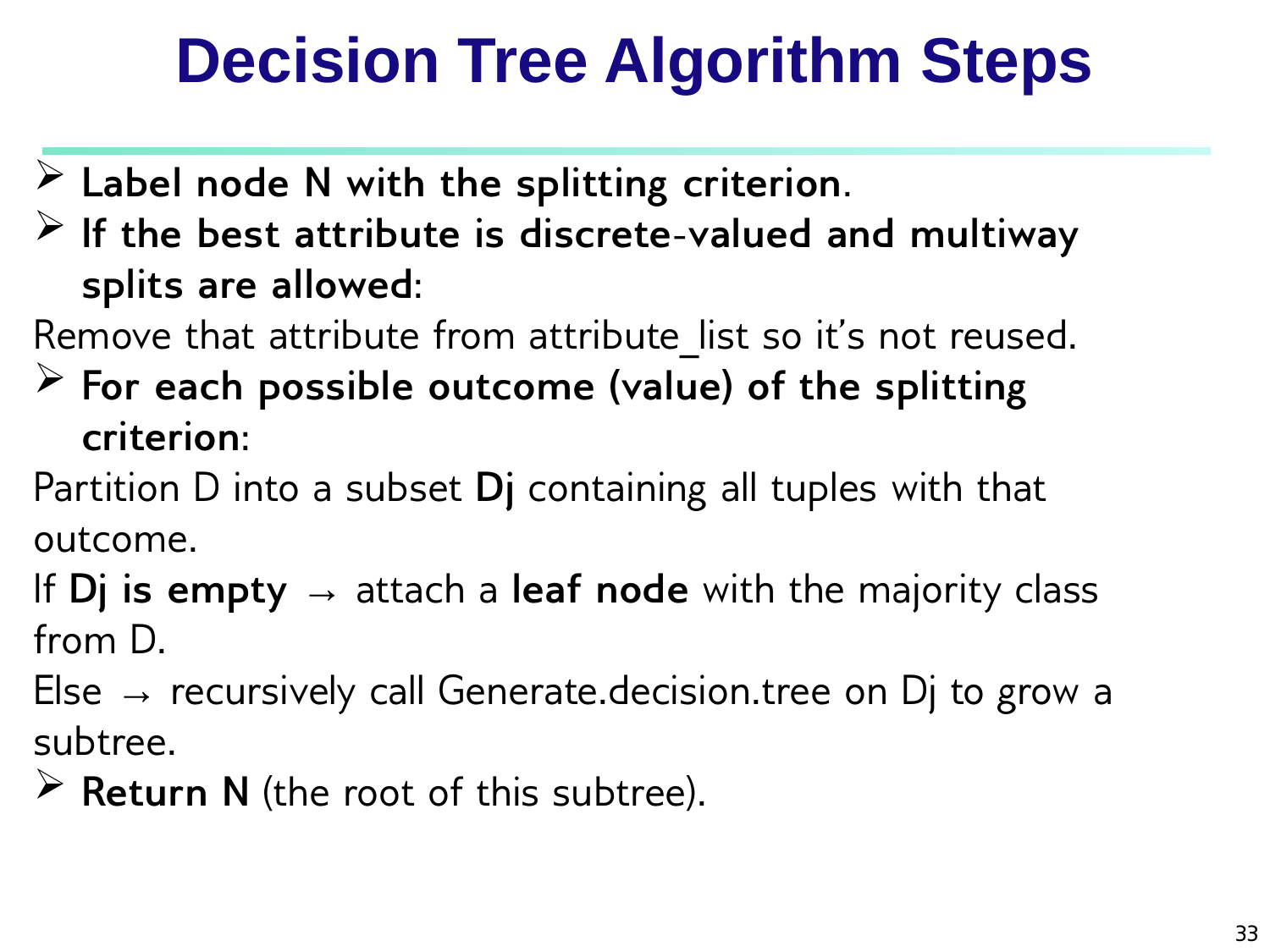

# Decision Tree Algorithm Steps
Label node N with the splitting criterion.
If the best attribute is discrete-valued and multiway splits are allowed:
Remove that attribute from attribute_list so it’s not reused.
For each possible outcome (value) of the splitting criterion:
Partition D into a subset Dj containing all tuples with that outcome.
If Dj is empty → attach a leaf node with the majority class from D.
Else → recursively call Generate.decision.tree on Dj to grow a subtree.
Return N (the root of this subtree).

33